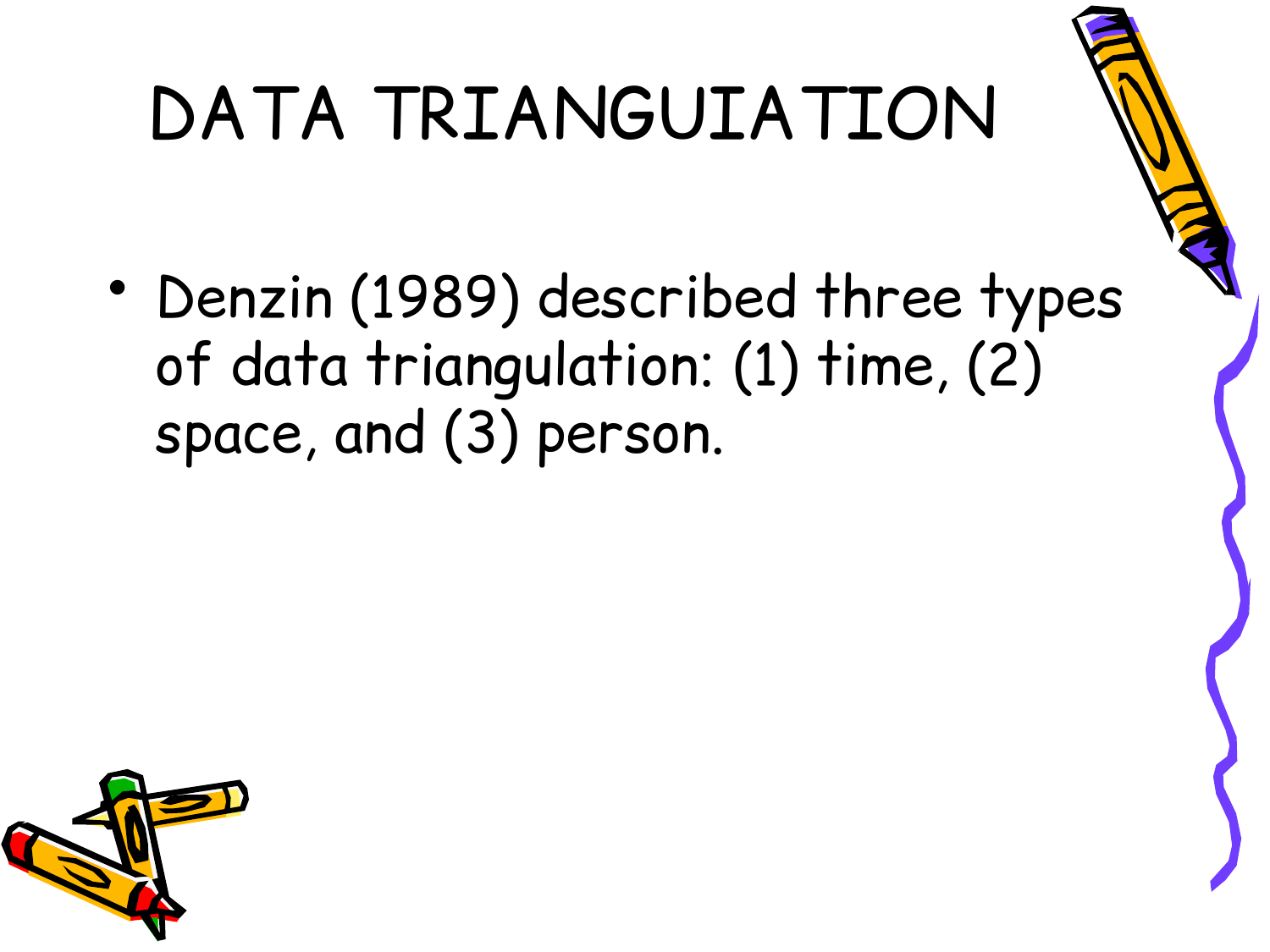

# DATA TRIANGUIATION
Denzin (1989) described three types of data triangulation: (1) time, (2) space, and (3) person.